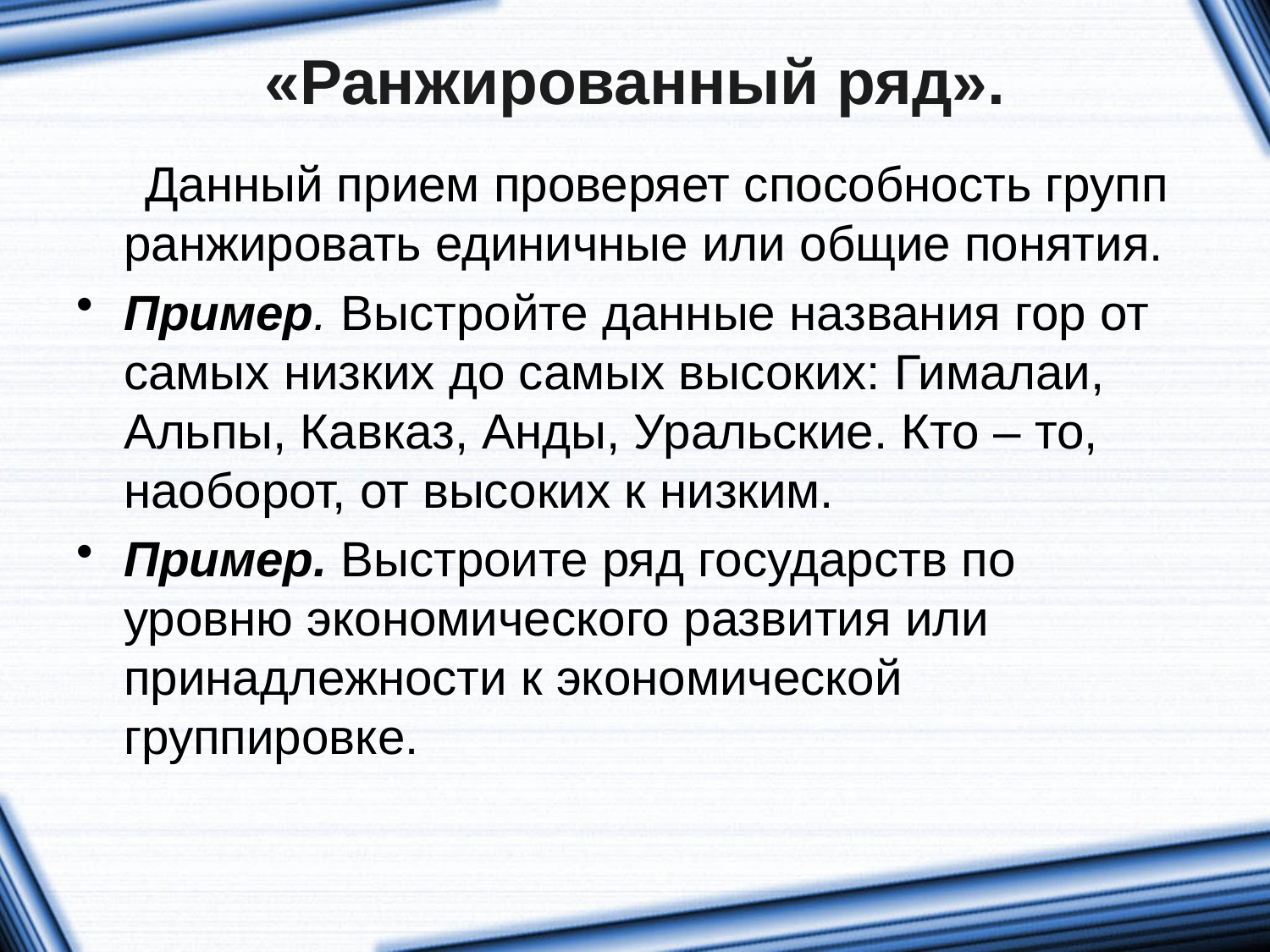

# «Ранжированный ряд».
     Данный прием проверяет способность групп ранжировать единичные или общие понятия.
Пример. Выстройте данные названия гор от самых низких до самых высоких: Гималаи, Альпы, Кавказ, Анды, Уральские. Кто – то,  наоборот, от высоких к низким.
Пример. Выстроите ряд государств по уровню экономического развития или принадлежности к экономической группировке.